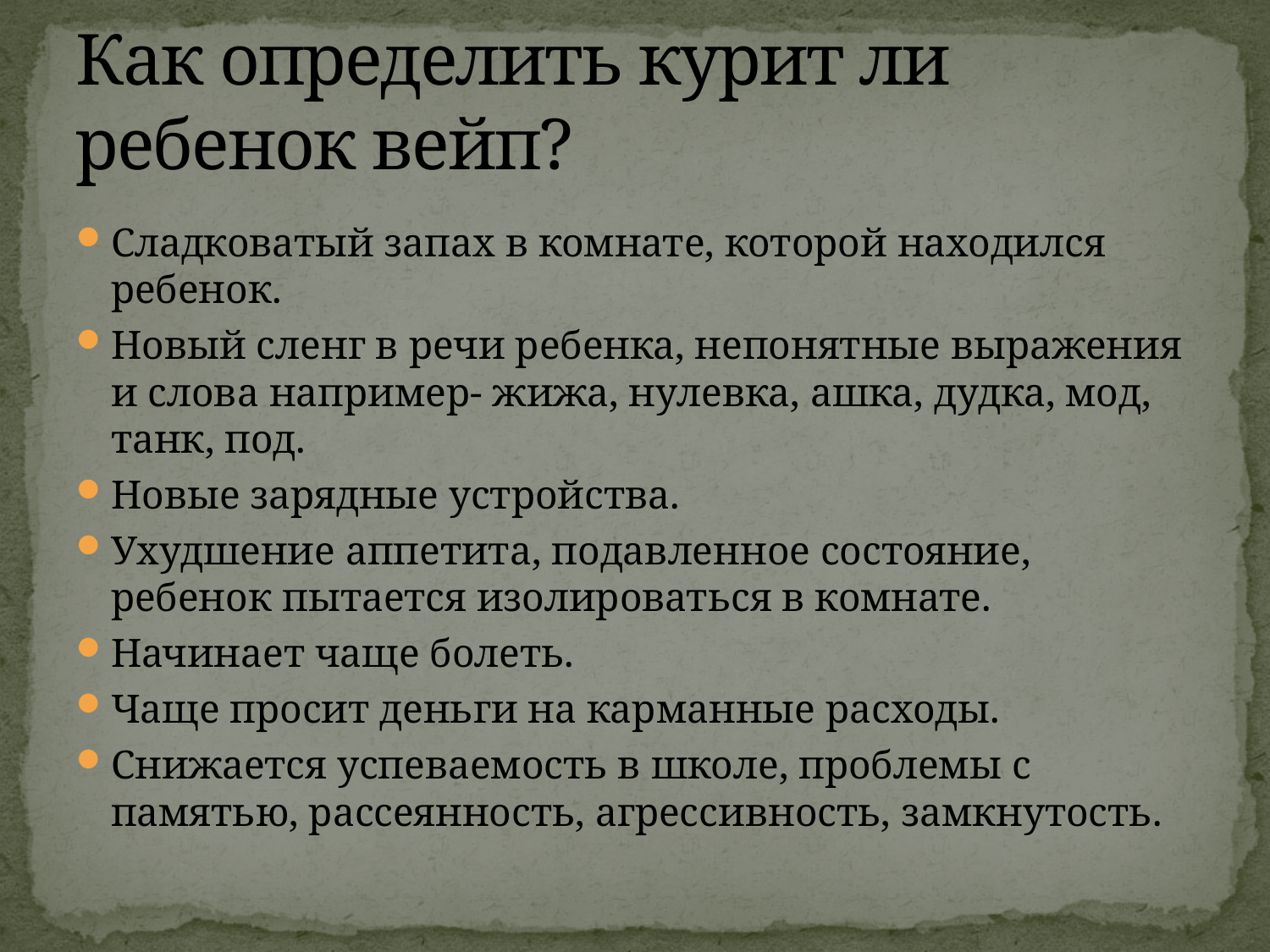

# Как определить курит ли ребенок вейп?
Сладковатый запах в комнате, которой находился ребенок.
Новый сленг в речи ребенка, непонятные выражения и слова например- жижа, нулевка, ашка, дудка, мод, танк, под.
Новые зарядные устройства.
Ухудшение аппетита, подавленное состояние, ребенок пытается изолироваться в комнате.
Начинает чаще болеть.
Чаще просит деньги на карманные расходы.
Снижается успеваемость в школе, проблемы с памятью, рассеянность, агрессивность, замкнутость.